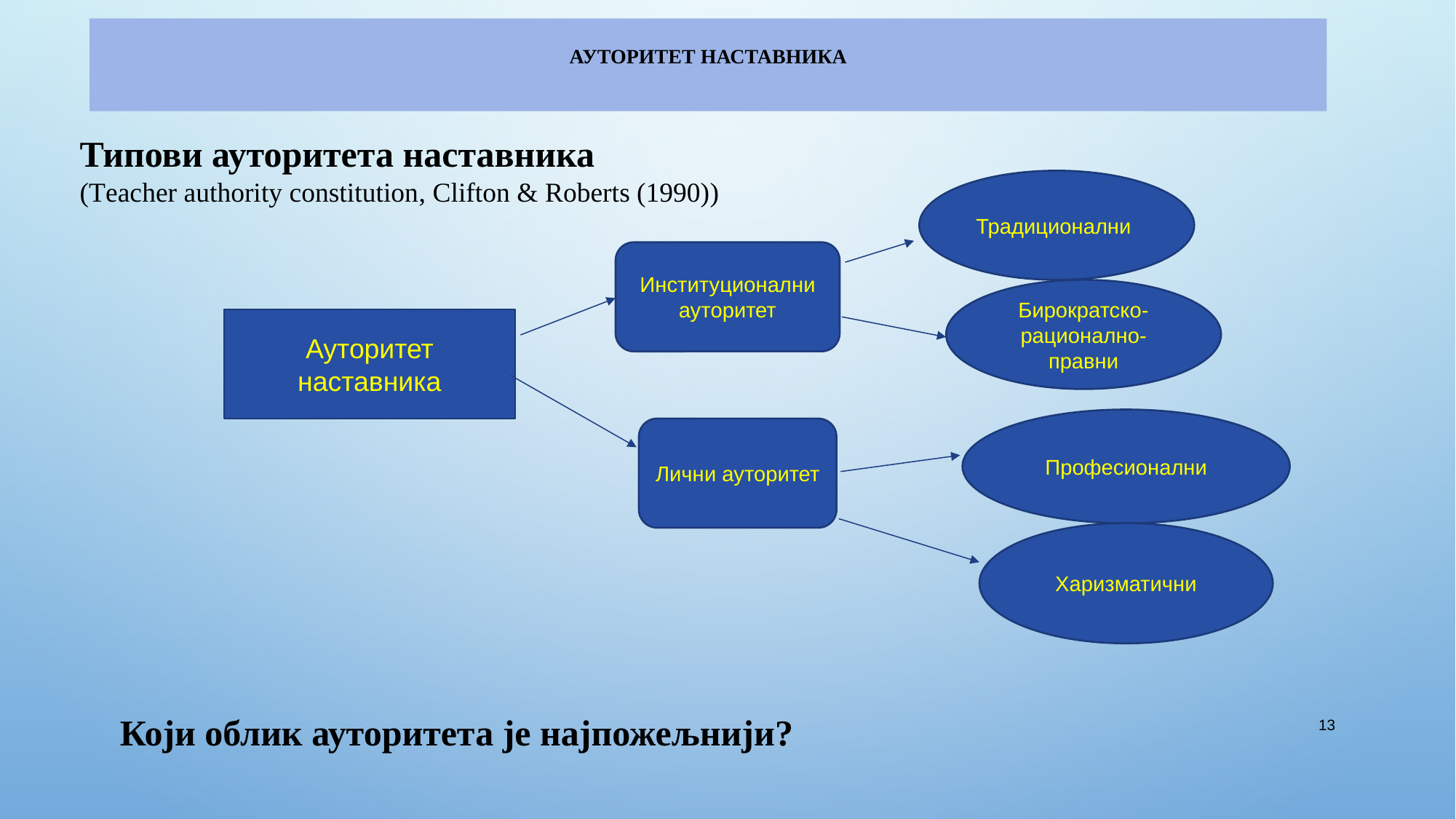

# АУТОРИТЕТ НАСТАВНИКА
Типови ауторитета наставника
(Teacher authority constitution, Clifton & Roberts (1990))
Традиционални
Институционални ауторитет
Бирократско-рационално-правни
Ауторитет наставника
Професионални
Лични ауторитет
Харизматични
Који облик ауторитета је најпожељнији?
13